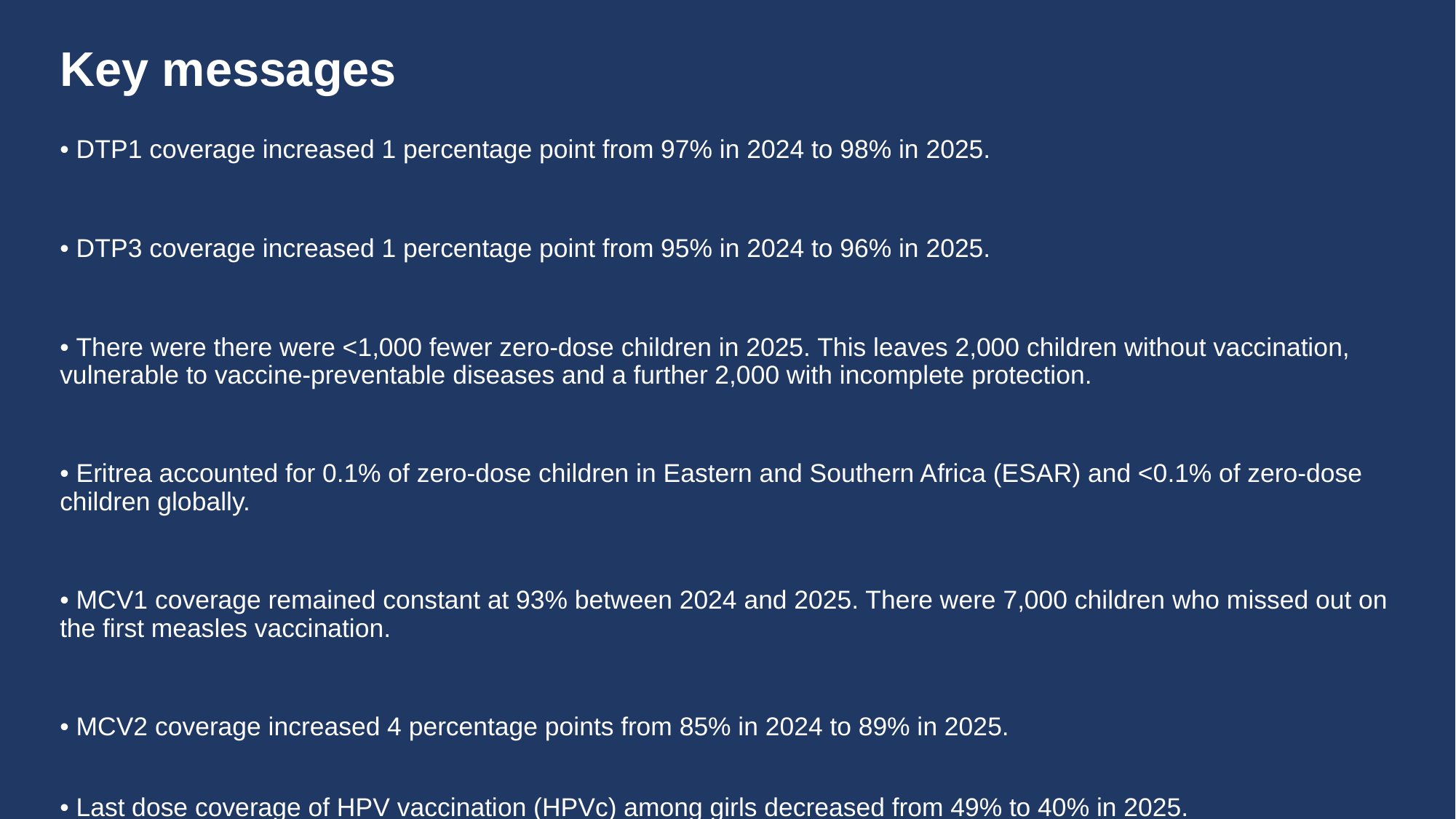

# Key messages
• DTP1 coverage increased 1 percentage point from 97% in 2024 to 98% in 2025.

• DTP3 coverage increased 1 percentage point from 95% in 2024 to 96% in 2025.

• There were there were <1,000 fewer zero-dose children in 2025. This leaves 2,000 children without vaccination, vulnerable to vaccine-preventable diseases and a further 2,000 with incomplete protection.

• Eritrea accounted for 0.1% of zero-dose children in Eastern and Southern Africa (ESAR) and <0.1% of zero-dose children globally.

• MCV1 coverage remained constant at 93% between 2024 and 2025. There were 7,000 children who missed out on the first measles vaccination.

• MCV2 coverage increased 4 percentage points from 85% in 2024 to 89% in 2025.

• Last dose coverage of HPV vaccination (HPVc) among girls decreased from 49% to 40% in 2025.